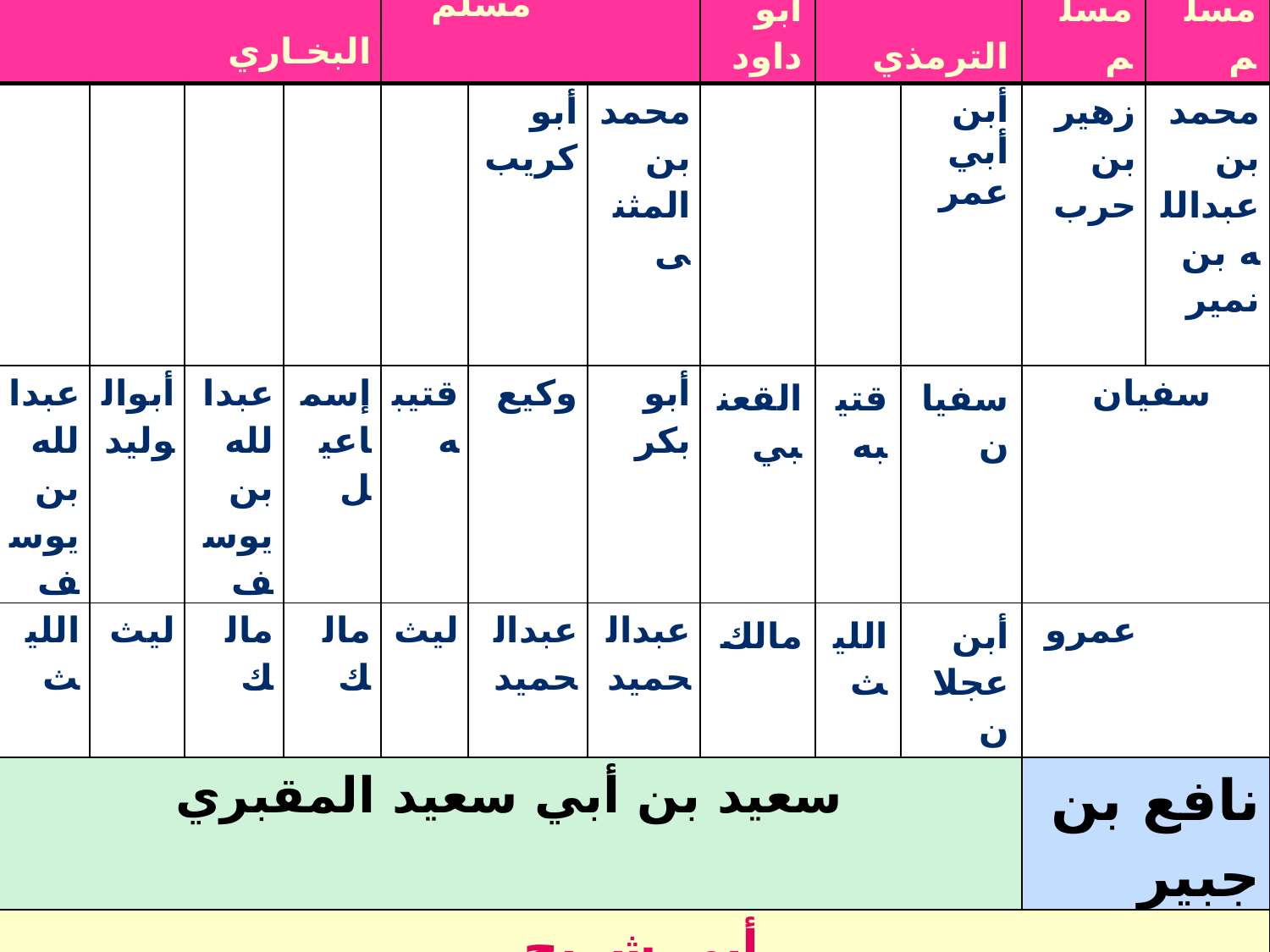

| البخـاري |  |  |  | مسلم |  |  | أبو داود | الترمذي |  | مسلم | مسلم |
| --- | --- | --- | --- | --- | --- | --- | --- | --- | --- | --- | --- |
|  |  |  |  |  | أبو كريب | محمد بن المثنى |  |  | أبن أبي عمر | زهير بن حرب | محمد بن عبدالله بن نمير |
| عبدالله بن يوسف | أبوالوليد | عبدالله بن يوسف | إسماعيل | قتيبه | وكيع | أبو بكر | القعنبي | قتيبه | سفيان | سفيان |  |
| الليث | ليث | مالك | مالك | ليث | عبدالحميد | عبدالحميد | مالك | الليث | أبن عجلان | عمرو |  |
| سعيد بن أبي سعيد المقبري |  |  |  |  |  |  |  |  |  | نافع بن جبير |  |
| أبي شريح |  |  |  |  |  |  |  |  |  |  |  |
| الرسول صلى الله عليه وسلم . |  |  |  |  |  |  |  |  |  |  |  |